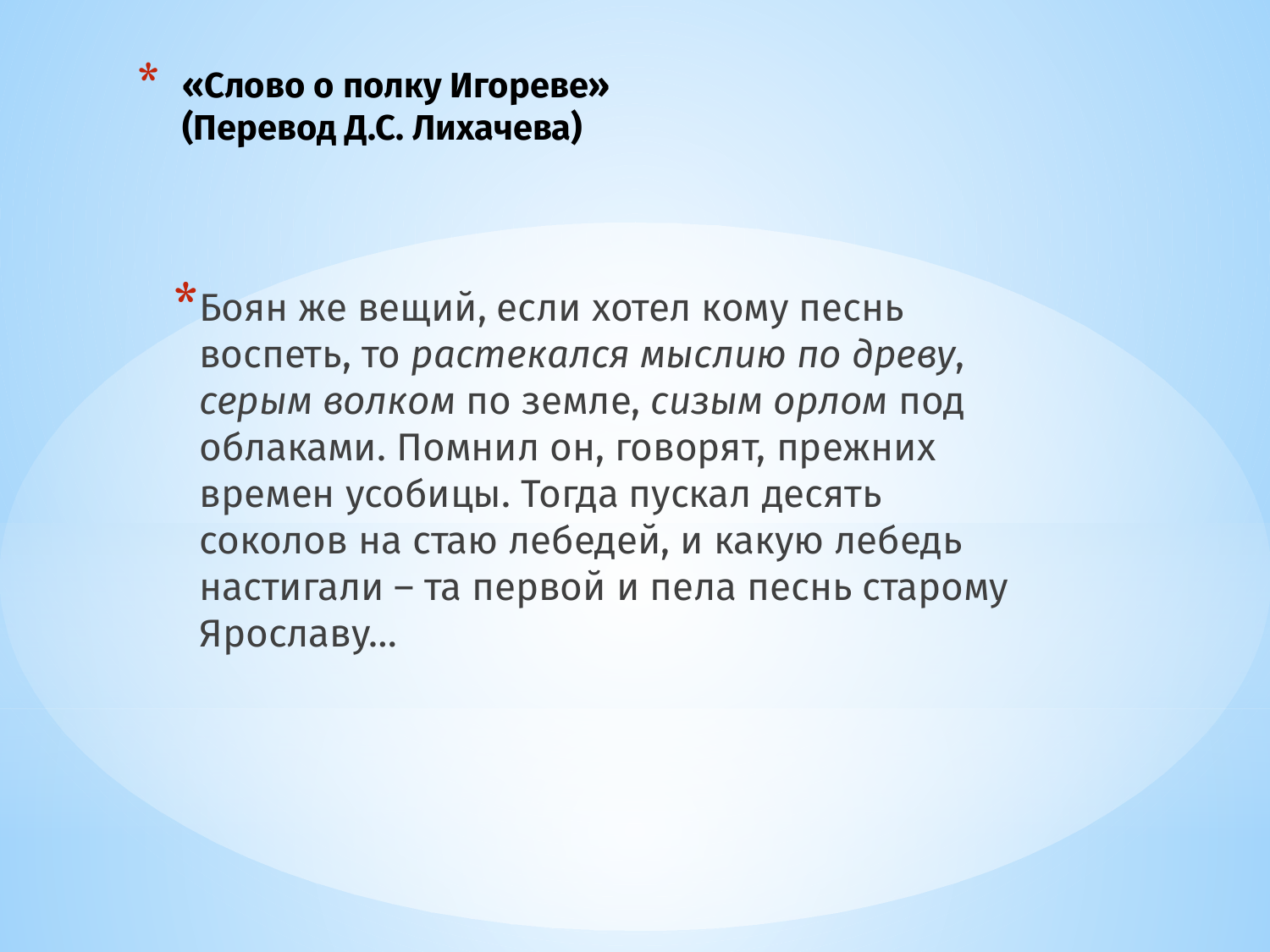

# «Слово о полку Игореве» (Перевод Д.С. Лихачева)
Боян же вещий, если хотел кому песнь воспеть, то растекался мыслию по древу, серым волком по земле, сизым орлом под облаками. Помнил он, говорят, прежних времен усобицы. Тогда пускал десять соколов на стаю лебедей, и какую лебедь настигали – та первой и пела песнь старому Ярославу…